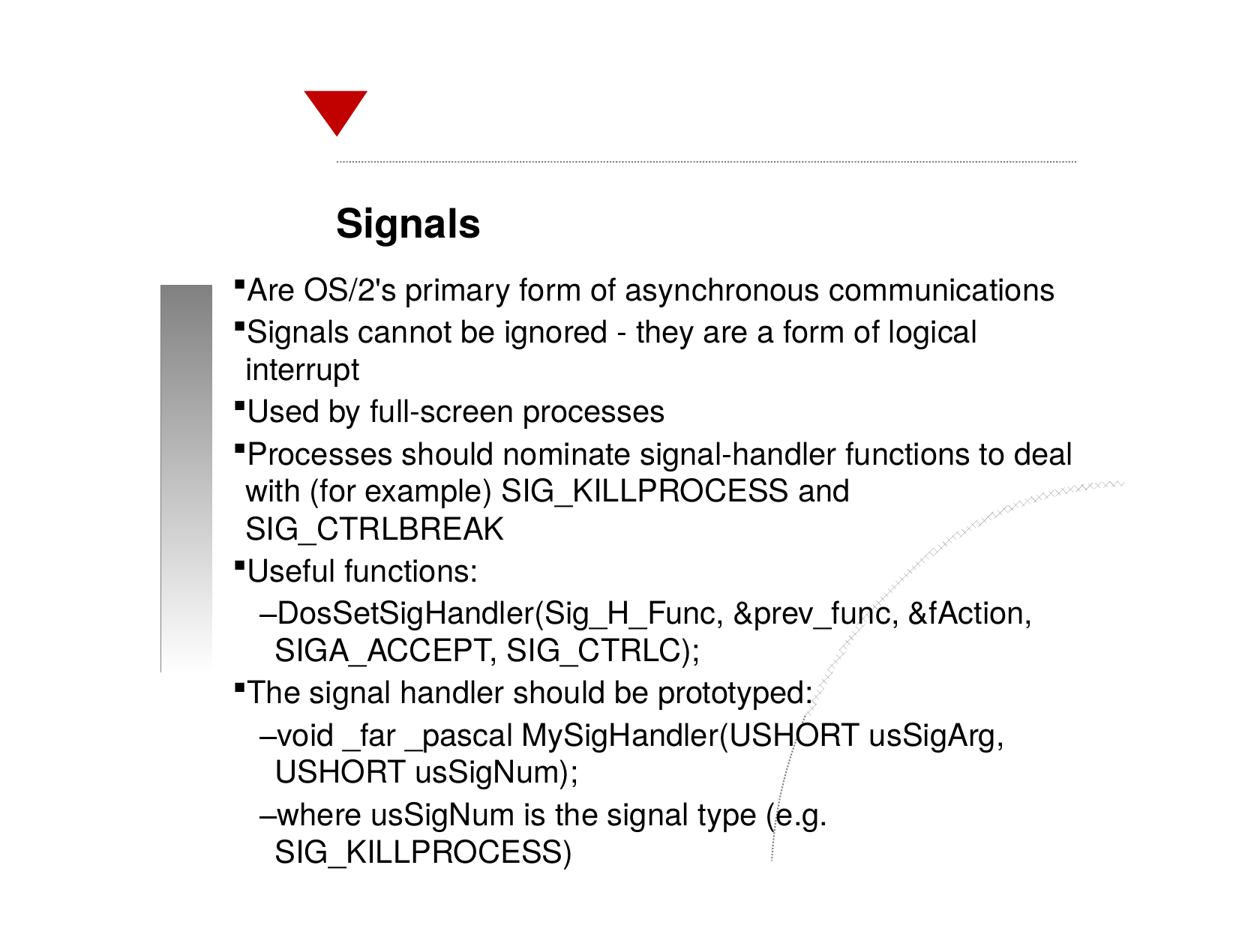

Signals
Are OS/2's primary form of asynchronous communications
Signals cannot be ignored - they are a form of logical interrupt
Used by full-screen processes
Processes should nominate signal-handler functions to deal with (for example) SIG_KILLPROCESS and SIG_CTRLBREAK
Useful functions:
DosSetSigHandler(Sig_H_Func, &prev_func, &fAction, SIGA_ACCEPT, SIG_CTRLC);
The signal handler should be prototyped:
void _far _pascal MySigHandler(USHORT usSigArg, USHORT usSigNum);
where usSigNum is the signal type (e.g. SIG_KILLPROCESS)